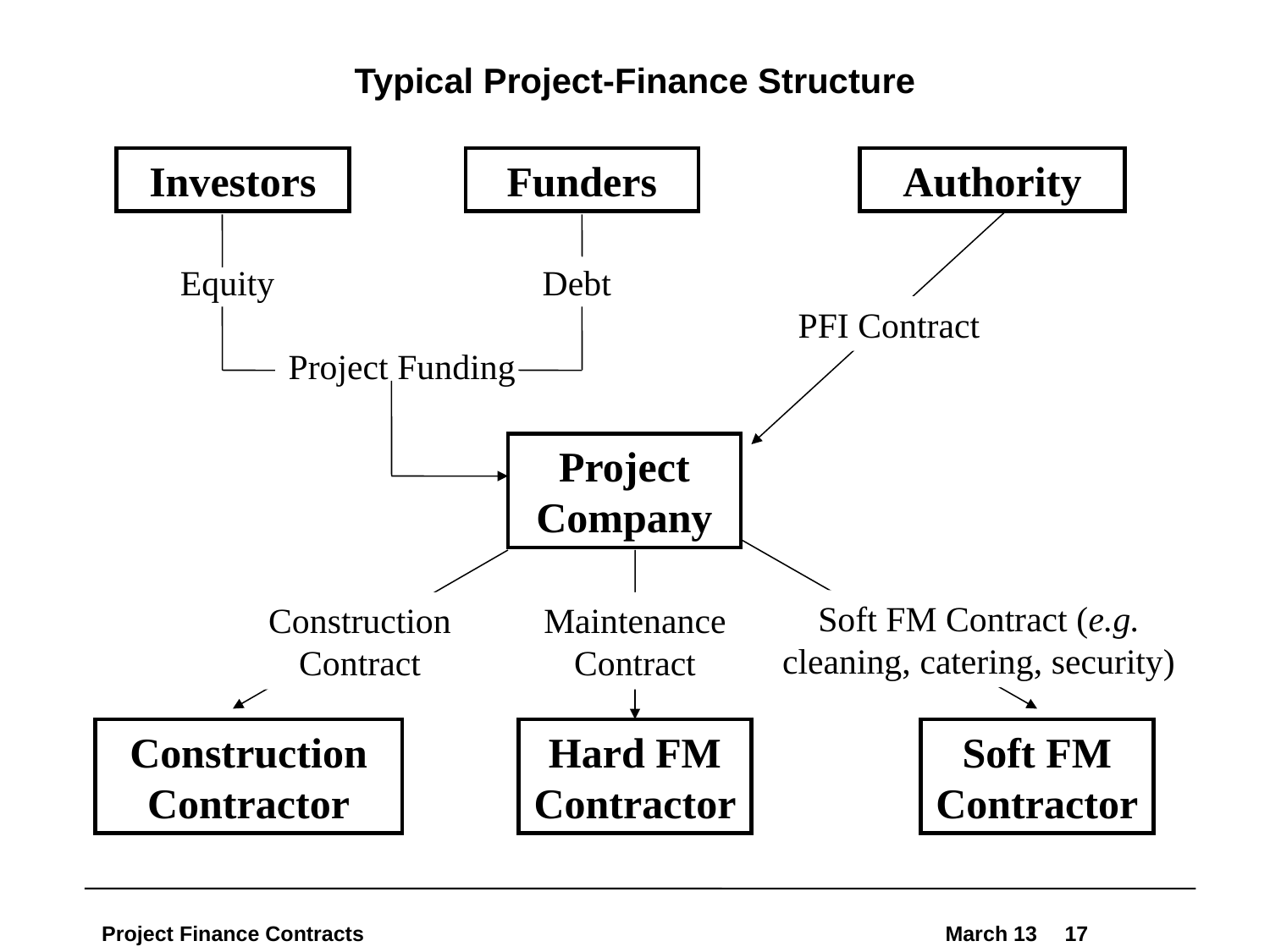

Typical Project-Finance Structure
Investors
Funders
Authority

Equity
Debt
PFI Contract

Project Funding

Project
Company

Soft FM Contract (e.g. cleaning, catering, security)
Construction Contract
Maintenance
Contract
Construction Contractor
Hard FM
Contractor
Soft FM Contractor